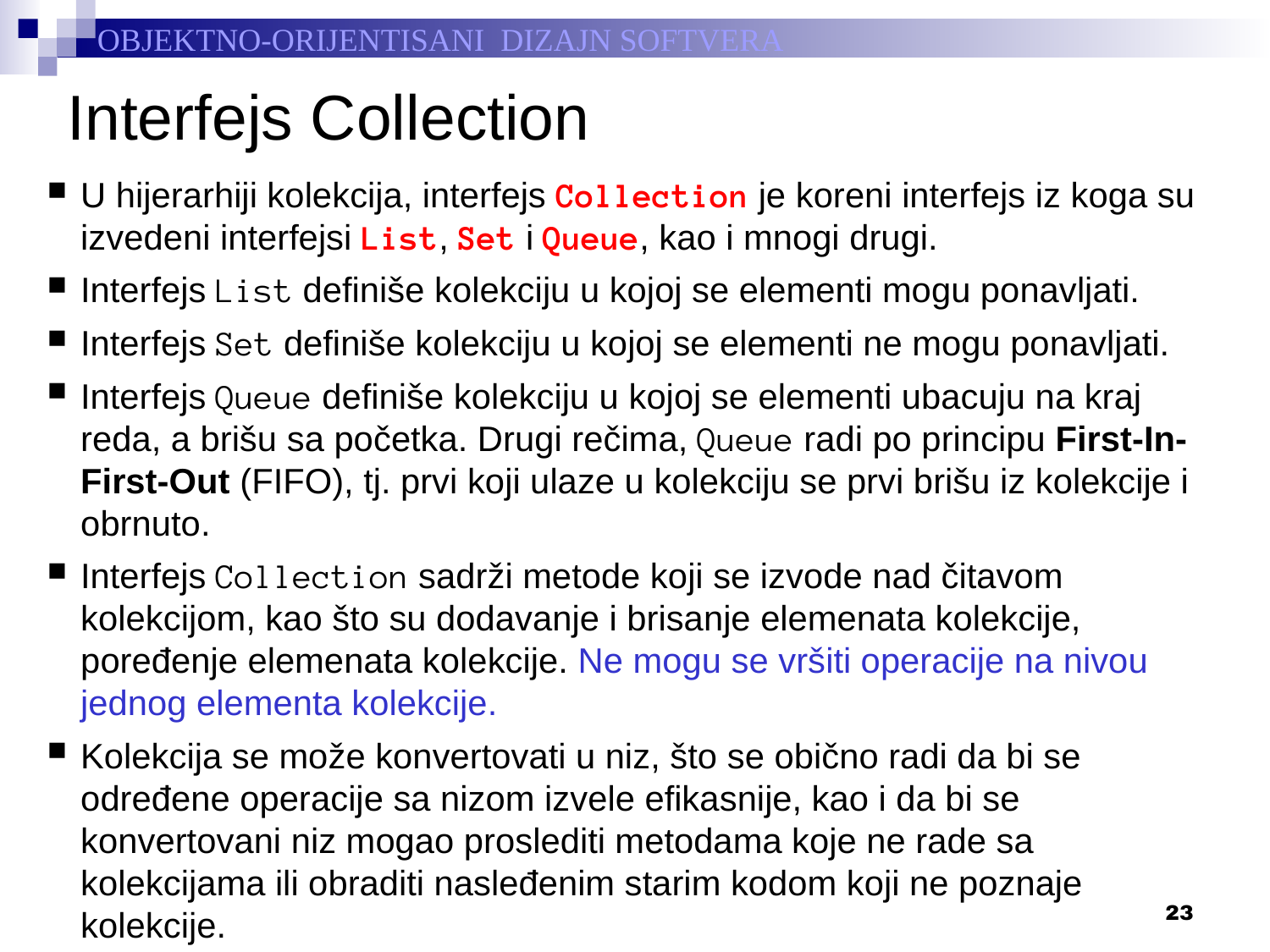

# Interfejs Collection
U hijerarhiji kolekcija, interfejs Collection je koreni interfejs iz koga su izvedeni interfejsi List, Set i Queue, kao i mnogi drugi.
Interfejs List definiše kolekciju u kojoj se elementi mogu ponavljati.
Interfejs Set definiše kolekciju u kojoj se elementi ne mogu ponavljati.
Interfejs Queue definiše kolekciju u kojoj se elementi ubacuju na kraj reda, a brišu sa početka. Drugi rečima, Queue radi po principu First-In-First-Out (FIFO), tj. prvi koji ulaze u kolekciju se prvi brišu iz kolekcije i obrnuto.
Interfejs Collection sadrži metode koji se izvode nad čitavom kolekcijom, kao što su dodavanje i brisanje elemenata kolekcije, poređenje elemenata kolekcije. Ne mogu se vršiti operacije na nivou jednog elementa kolekcije.
Kolekcija se može konvertovati u niz, što se obično radi da bi se određene operacije sa nizom izvele efikasnije, kao i da bi se konvertovani niz mogao proslediti metodama koje ne rade sa kolekcijama ili obraditi nasleđenim starim kodom koji ne poznaje kolekcije.
23